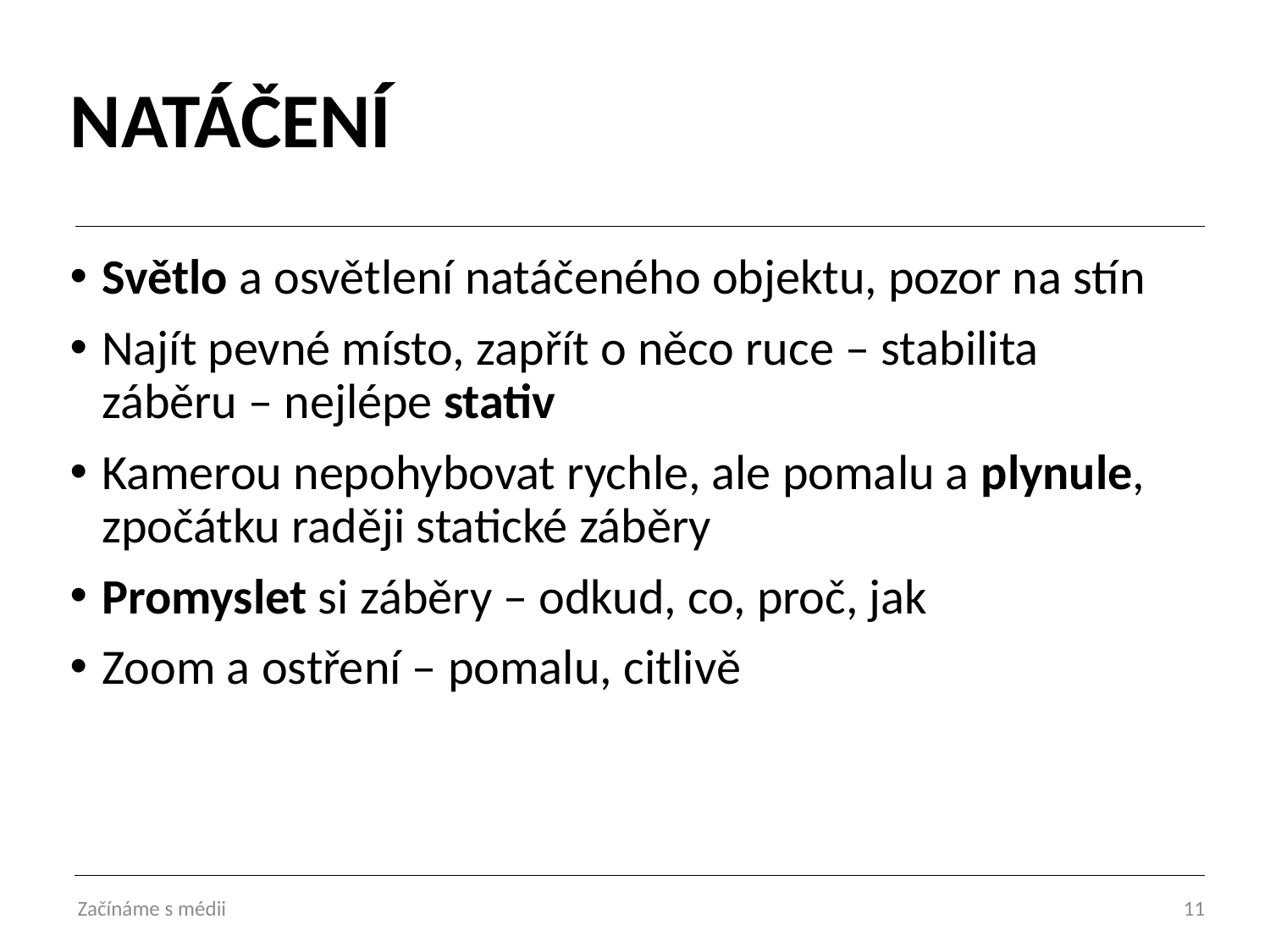

# NATÁČENÍ
Světlo a osvětlení natáčeného objektu, pozor na stín
Najít pevné místo, zapřít o něco ruce – stabilita záběru – nejlépe stativ
Kamerou nepohybovat rychle, ale pomalu a plynule, zpočátku raději statické záběry
Promyslet si záběry – odkud, co, proč, jak
Zoom a ostření – pomalu, citlivě

Začínáme s médii
11